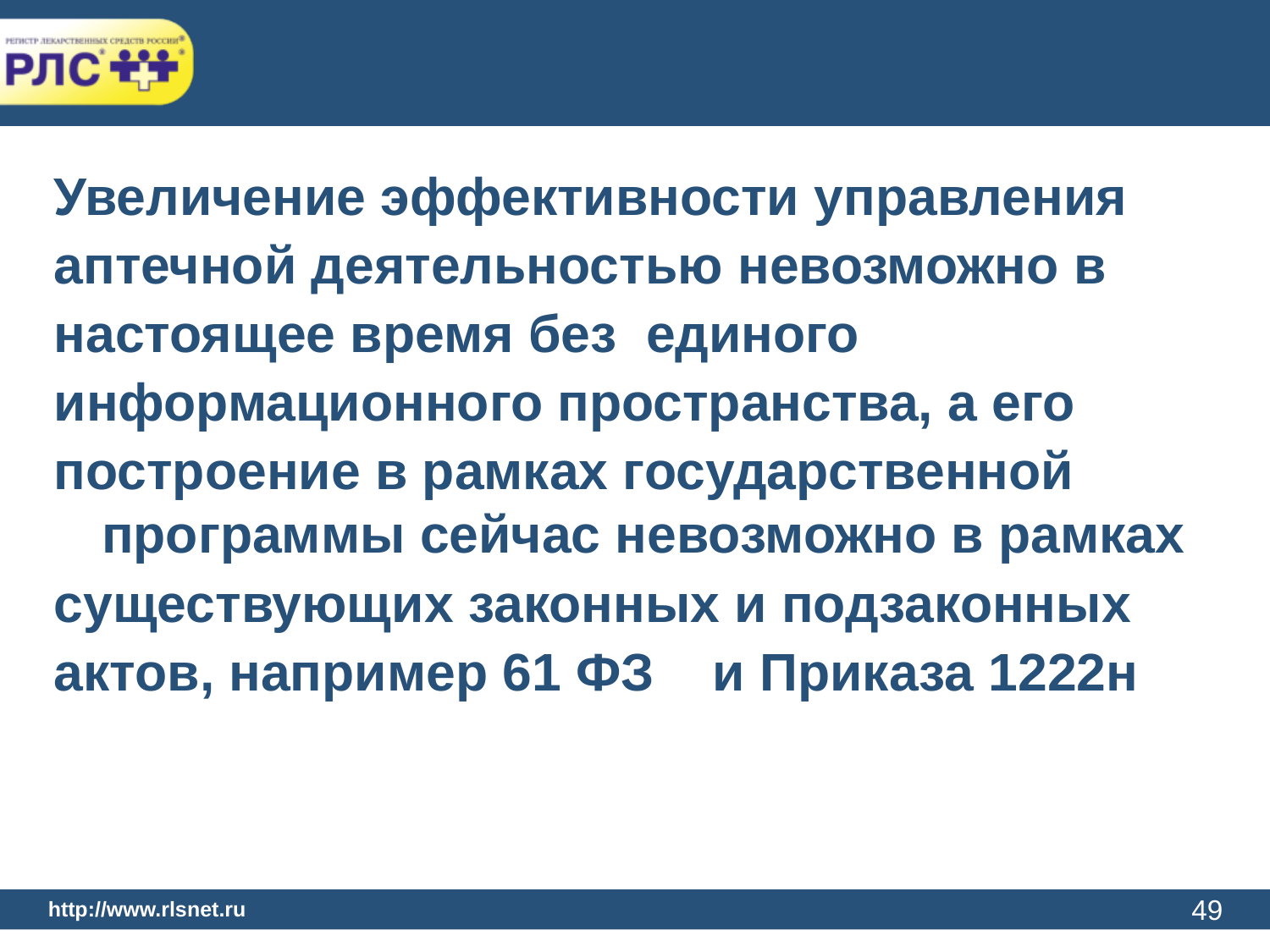

Увеличение эффективности управления
аптечной деятельностью невозможно в
настоящее время без  единого
информационного пространства, а его
построение в рамках государственной программы сейчас невозможно в рамках
существующих законных и подзаконных
актов, например 61 ФЗ    и Приказа 1222н
49